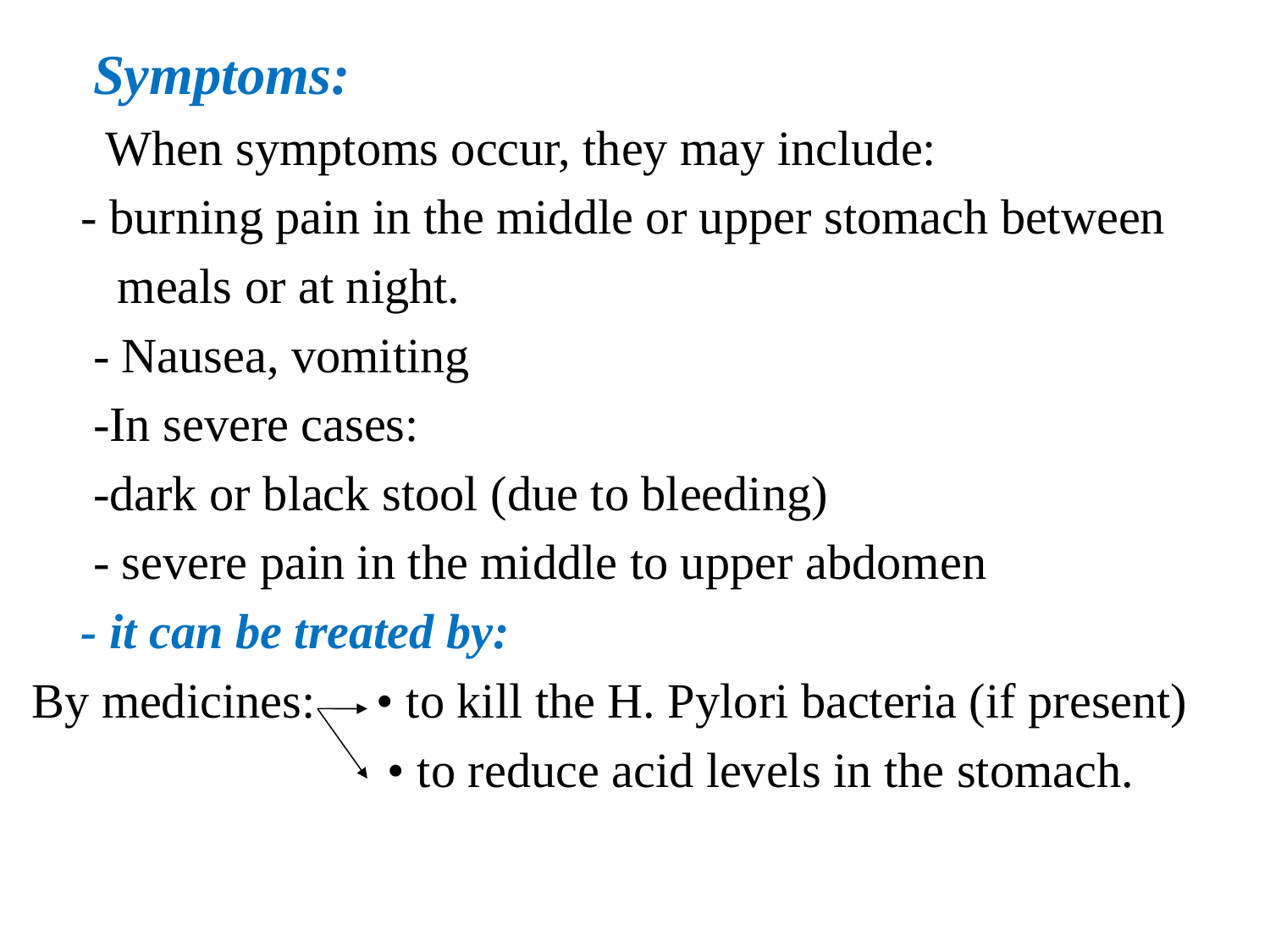

Symptoms:
           When symptoms occur, they may include:
         - burning pain in the middle or upper stomach between
            meals or at night.
          - Nausea, vomiting
          -In severe cases:
          -dark or black stool (due to bleeding)
          - severe pain in the middle to upper abdomen
         - it can be treated by:
     By medicines:     • to kill the H. Pylori bacteria (if present)
                                  • to reduce acid levels in the stomach.